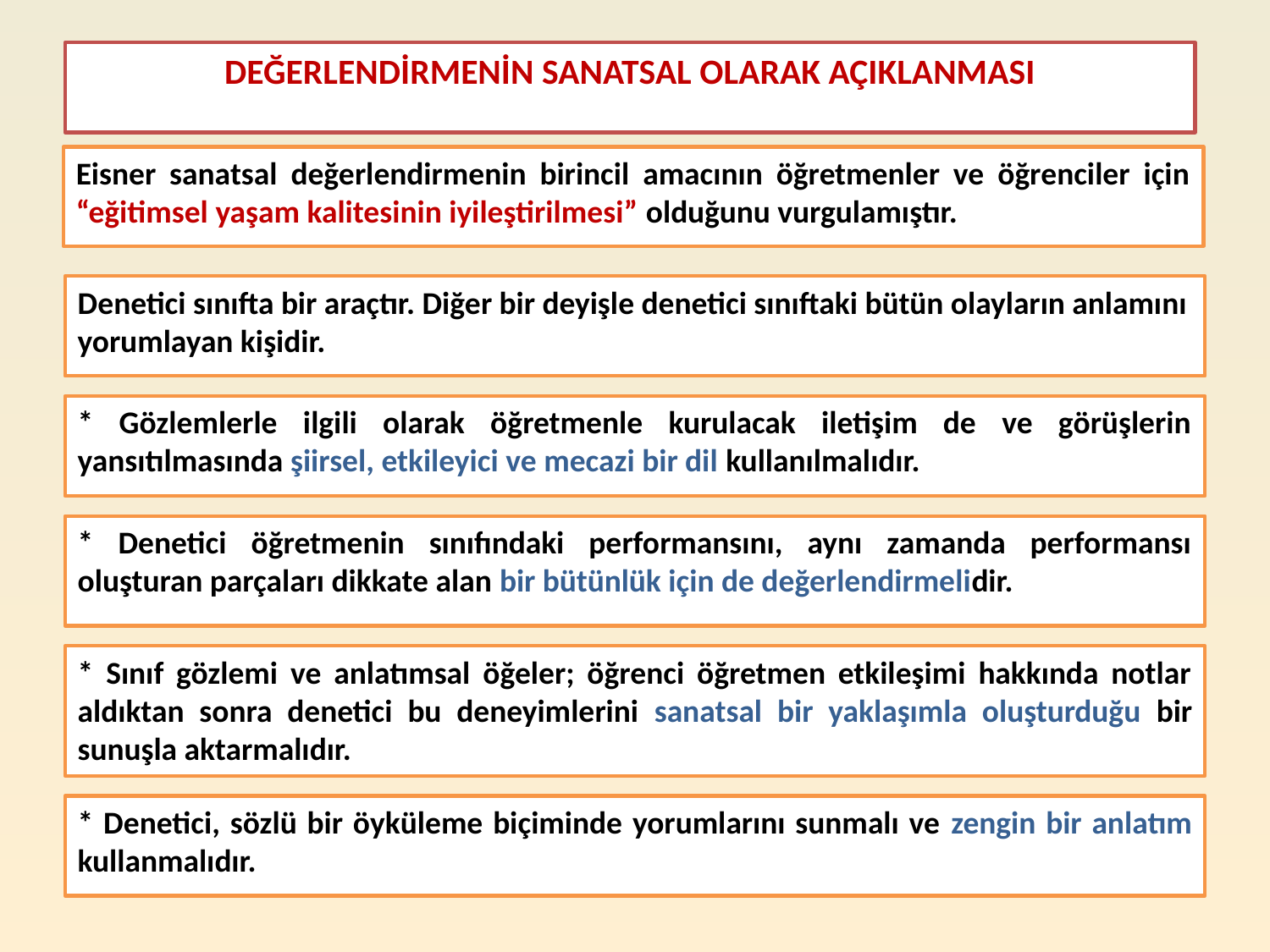

DEĞERLENDİRMENİN SANATSAL OLARAK AÇIKLANMASI

Eisner sanatsal değerlendirmenin birincil amacının öğretmenler ve öğrenciler için “eğitimsel yaşam kalitesinin iyileştirilmesi” olduğunu vurgulamıştır.

Denetici sınıfta bir araçtır. Diğer bir deyişle denetici sınıftaki bütün olayların anlamını yorumlayan kişidir.

* Gözlemlerle ilgili olarak öğretmenle kurulacak iletişim de ve görüşlerin yansıtılmasında şiirsel, etkileyici ve mecazi bir dil kullanılmalıdır.

* Denetici öğretmenin sınıfındaki performansını, aynı zamanda performansı oluşturan parçaları dikkate alan bir bütünlük için de değerlendirmelidir.

* Sınıf gözlemi ve anlatımsal öğeler; öğrenci öğretmen etkileşimi hakkında notlar aldıktan sonra denetici bu deneyimlerini sanatsal bir yaklaşımla oluşturduğu bir sunuşla aktarmalıdır.

* Denetici, sözlü bir öyküleme biçiminde yorumlarını sunmalı ve zengin bir anlatım kullanmalıdır.